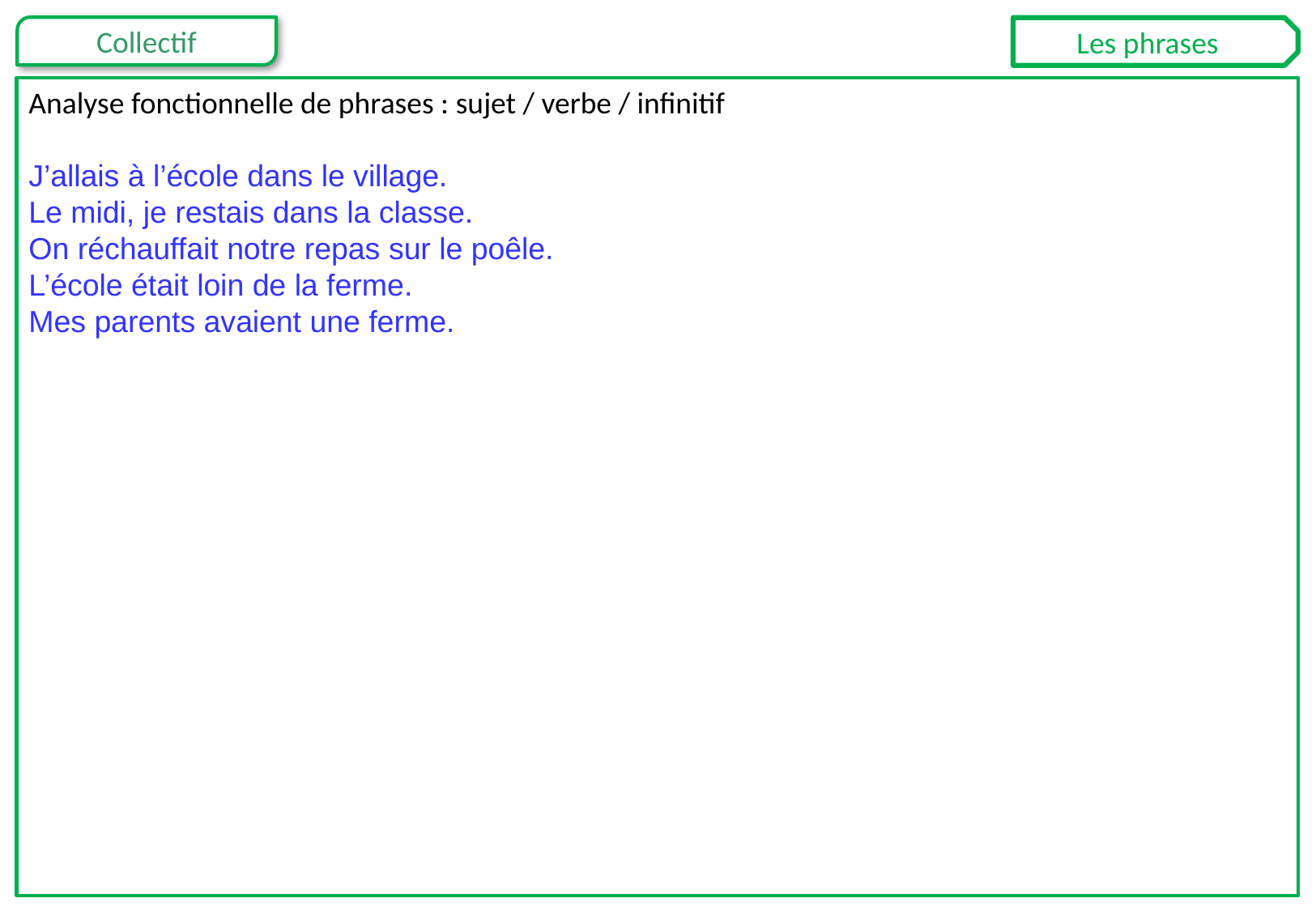

Les phrases
Analyse fonctionnelle de phrases : sujet / verbe / infinitif

J’allais à l’école dans le village.
Le midi, je restais dans la classe.
On réchauffait notre repas sur le poêle.
L’école était loin de la ferme.
Mes parents avaient une ferme.